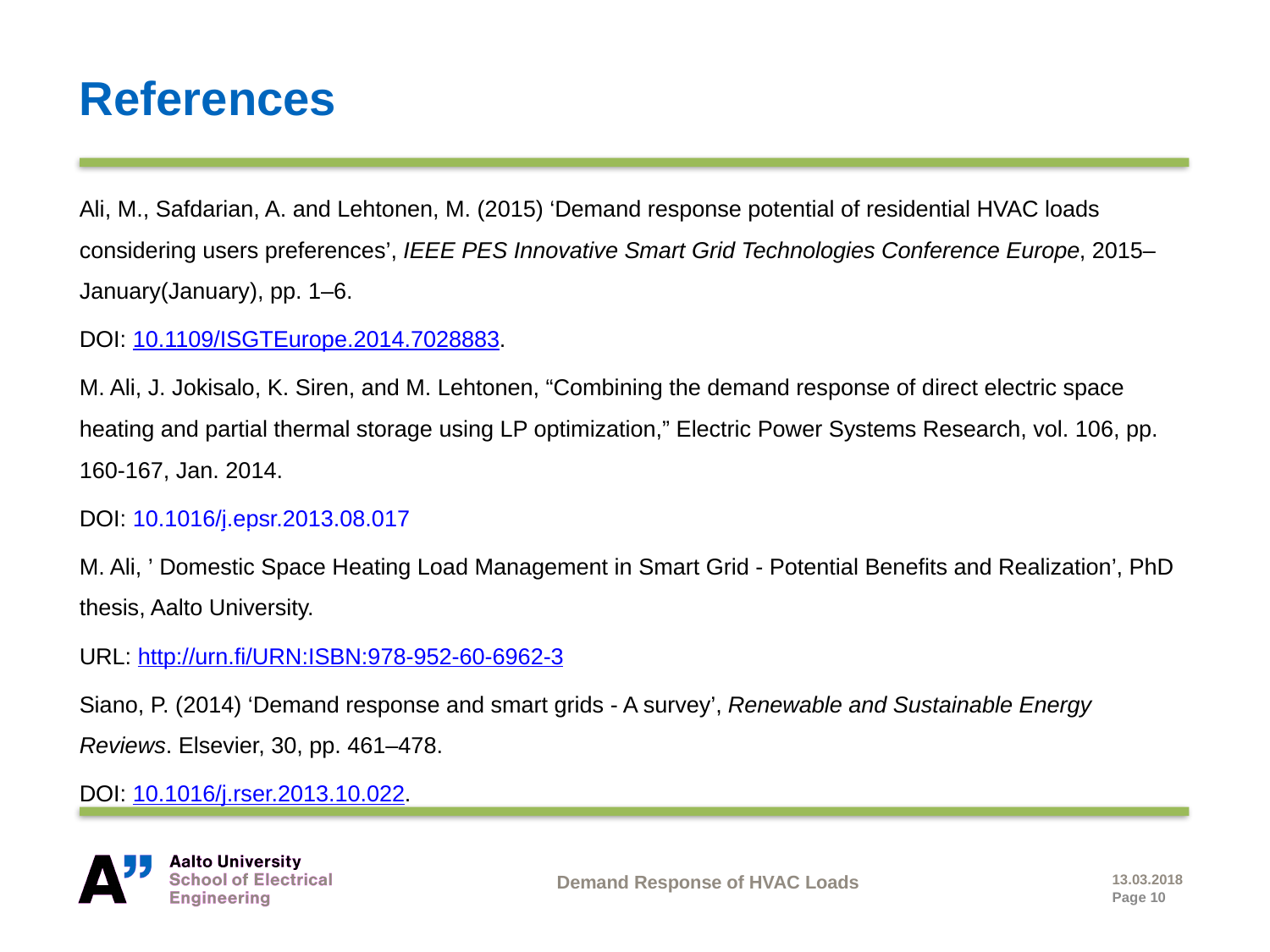

References
Ali, M., Safdarian, A. and Lehtonen, M. (2015) ‘Demand response potential of residential HVAC loads considering users preferences’, IEEE PES Innovative Smart Grid Technologies Conference Europe, 2015–January(January), pp. 1–6.
DOI: 10.1109/ISGTEurope.2014.7028883.
M. Ali, J. Jokisalo, K. Siren, and M. Lehtonen, “Combining the demand response of direct electric space heating and partial thermal storage using LP optimization,” Electric Power Systems Research, vol. 106, pp. 160-167, Jan. 2014.
DOI: 10.1016/j.epsr.2013.08.017
M. Ali, ’ Domestic Space Heating Load Management in Smart Grid - Potential Benefits and Realization’, PhD thesis, Aalto University.
URL: http://urn.fi/URN:ISBN:978-952-60-6962-3
Siano, P. (2014) ‘Demand response and smart grids - A survey’, Renewable and Sustainable Energy Reviews. Elsevier, 30, pp. 461–478.
DOI: 10.1016/j.rser.2013.10.022.

Demand Response of HVAC Loads
13.03.2018
Page 10